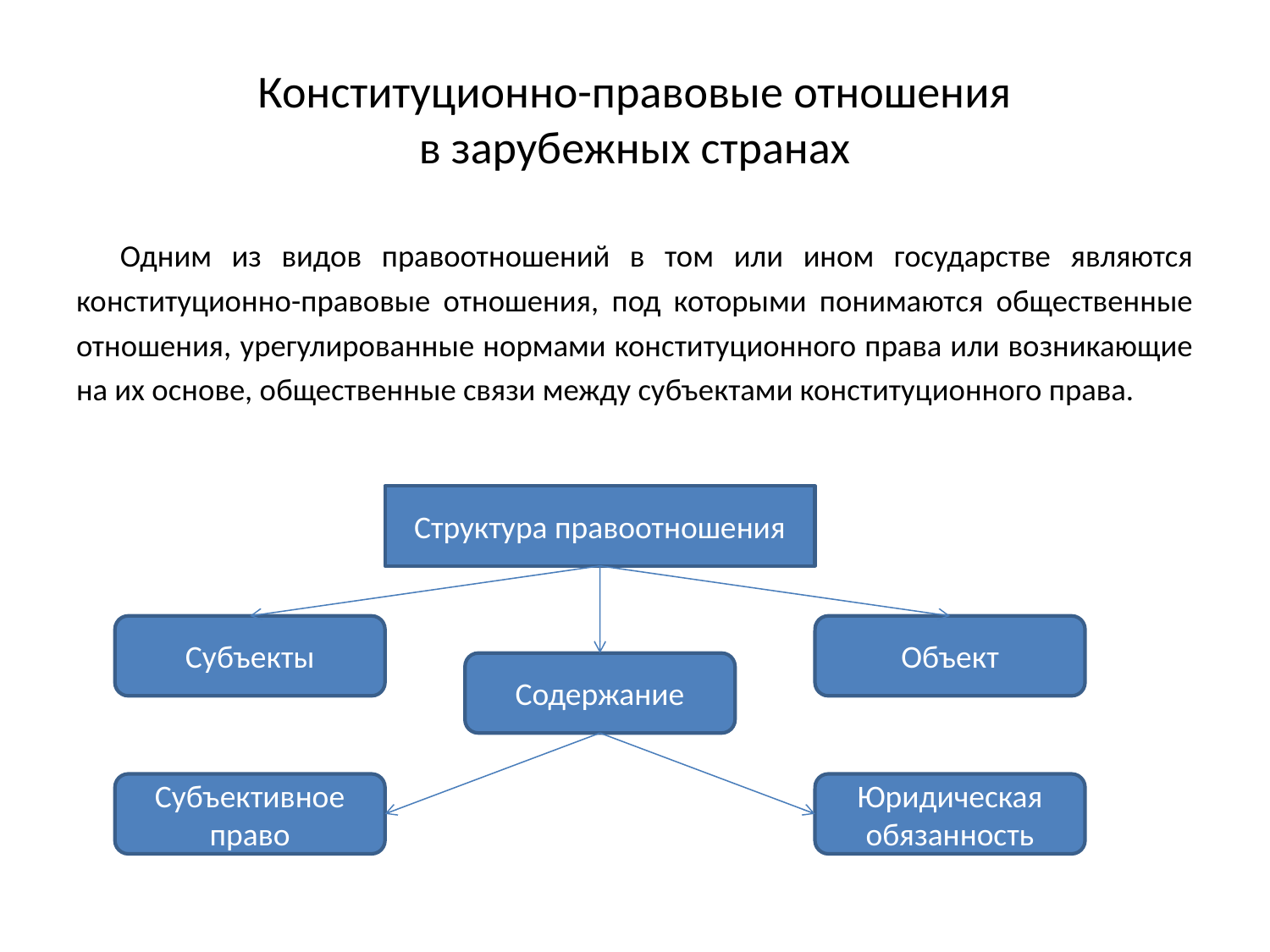

# Конституционно-правовые отношения в зарубежных странах
Одним из видов правоотношений в том или ином государстве являются конституционно-правовые отношения, под которыми понимаются общественные отношения, урегулированные нормами конституционного права или возникающие на их основе, общественные связи между субъектами конституционного права.
Структура правоотношения
Субъекты
Объект
Содержание
Субъективное право
Юридическая обязанность